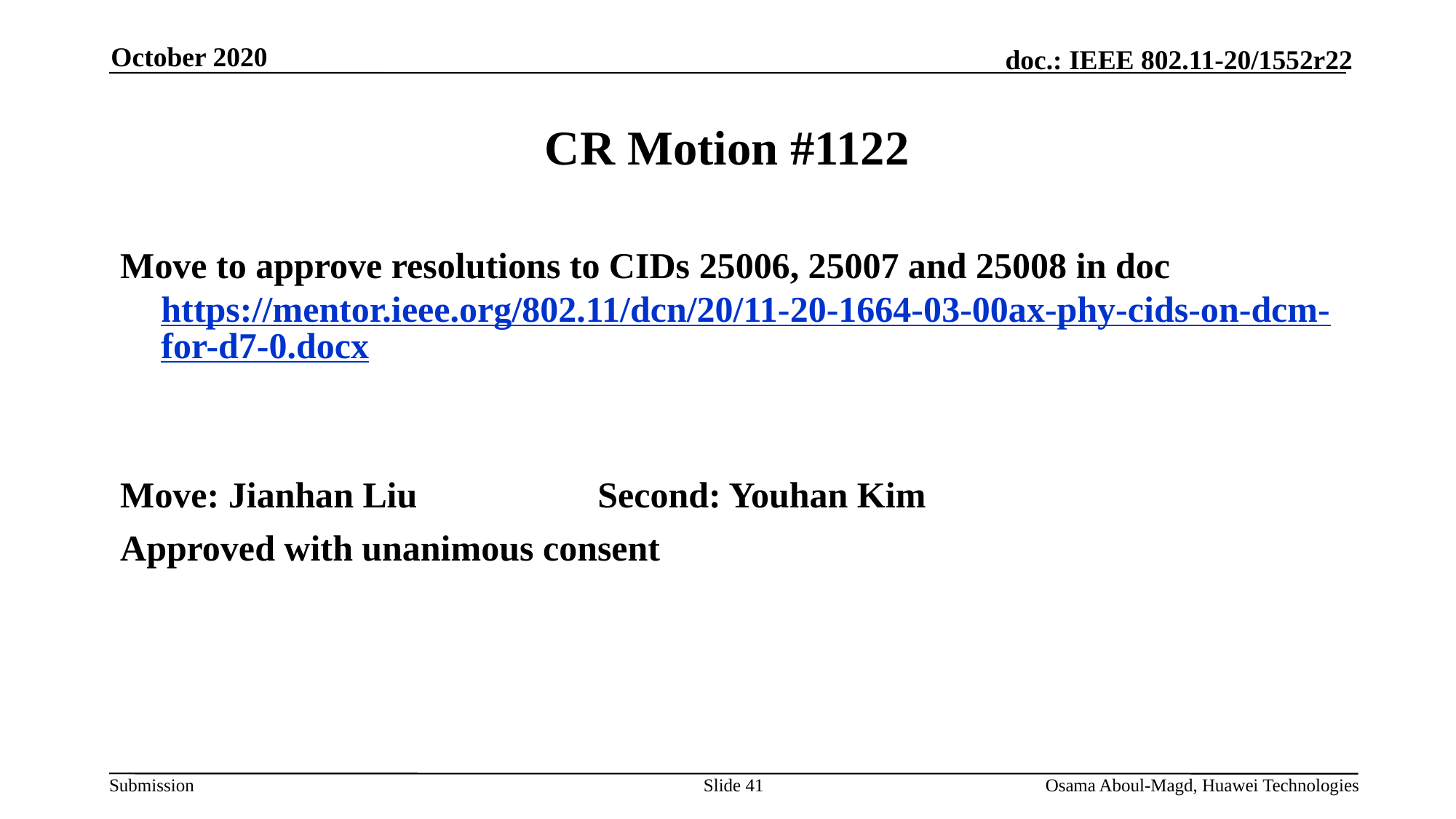

October 2020
# CR Motion #1122
Move to approve resolutions to CIDs 25006, 25007 and 25008 in doc https://mentor.ieee.org/802.11/dcn/20/11-20-1664-03-00ax-phy-cids-on-dcm-for-d7-0.docx

Move: Jianhan Liu		Second: Youhan Kim
Approved with unanimous consent
Slide 41
Osama Aboul-Magd, Huawei Technologies